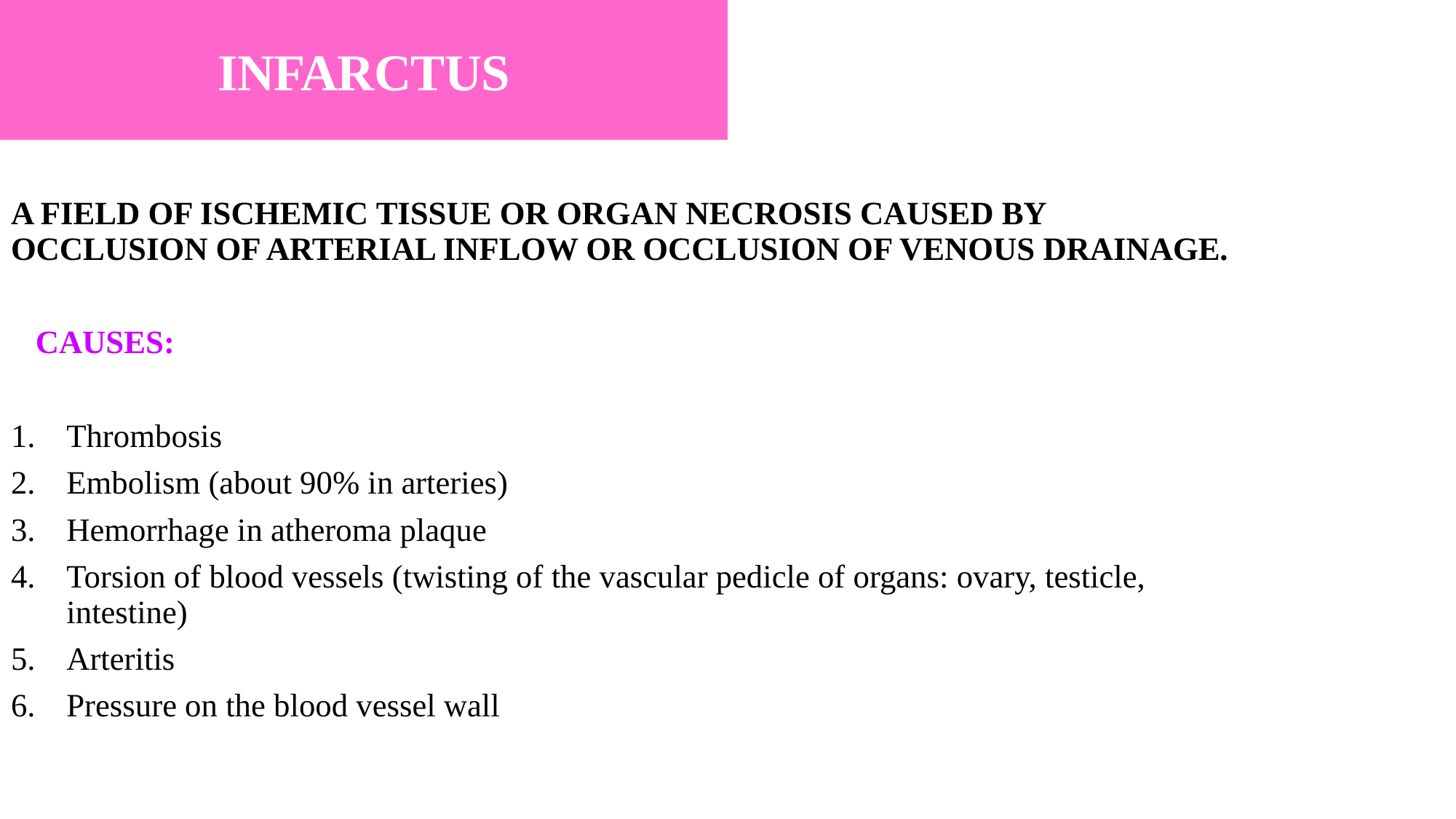

INFARCTUS
A FIELD OF ISCHEMIC TISSUE OR ORGAN NECROSIS CAUSED BY OCCLUSION OF ARTERIAL INFLOW OR OCCLUSION OF VENOUS DRAINAGE.

   CAUSES:

Thrombosis
Embolism (about 90% in arteries)
Hemorrhage in atheroma plaque
Torsion of blood vessels (twisting of the vascular pedicle of organs: ovary, testicle, intestine)
Arteritis
Pressure on the blood vessel wall